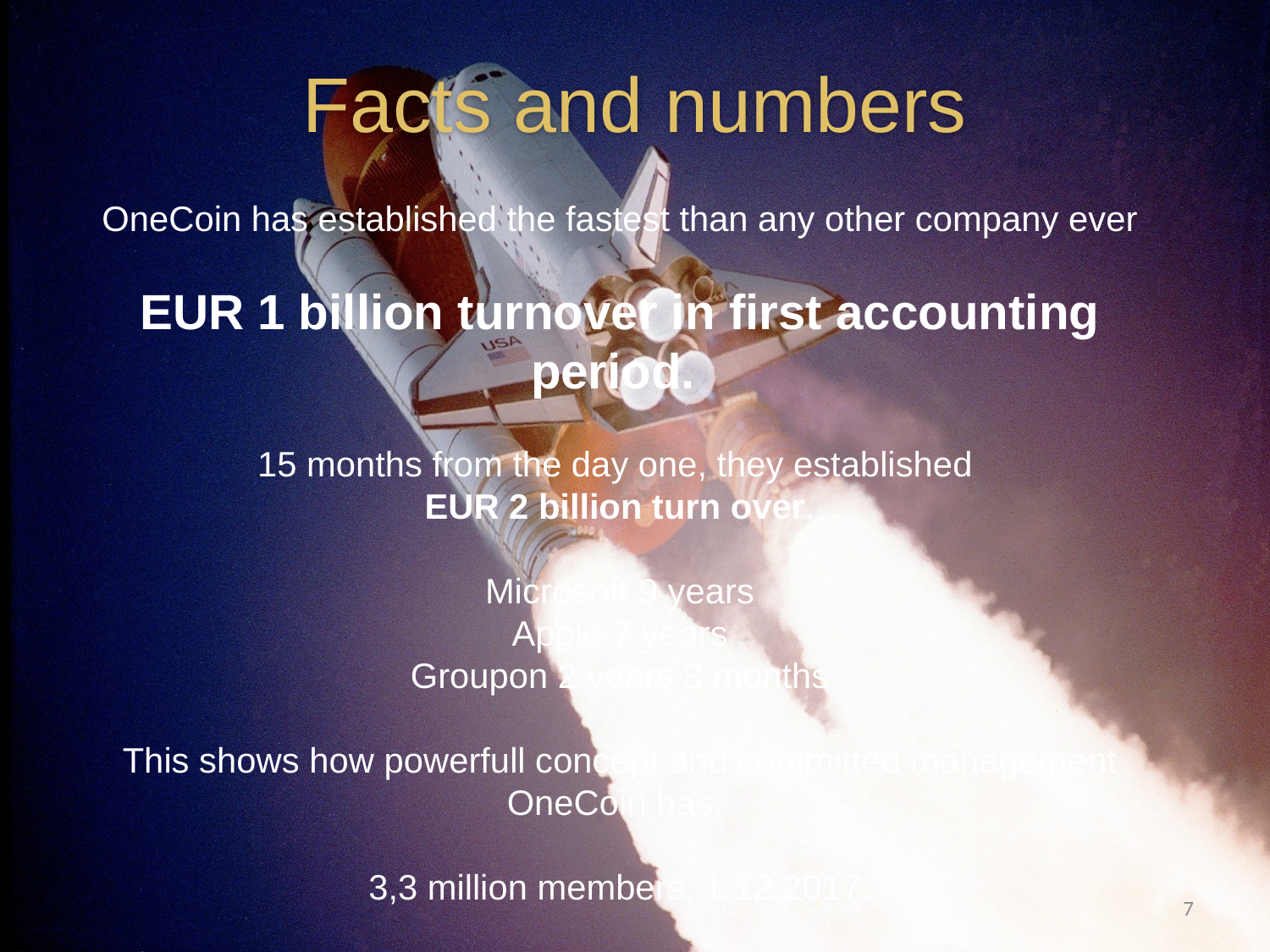

Facts and numbers
OneCoin has established the fastest than any other company ever

EUR 1 billion turnover in first accounting period.

15 months from the day one, they established
EUR 2 billion turn over.

Microsoft 9 years
Apple 7 years
Groupon 2 years 8 months

This shows how powerfull concept and committed management OneCoin has.

3,3 million members, 1.12.2017.

Legal opinions: Germany, Italy, Norway, Sweden and Bulgaria.
7